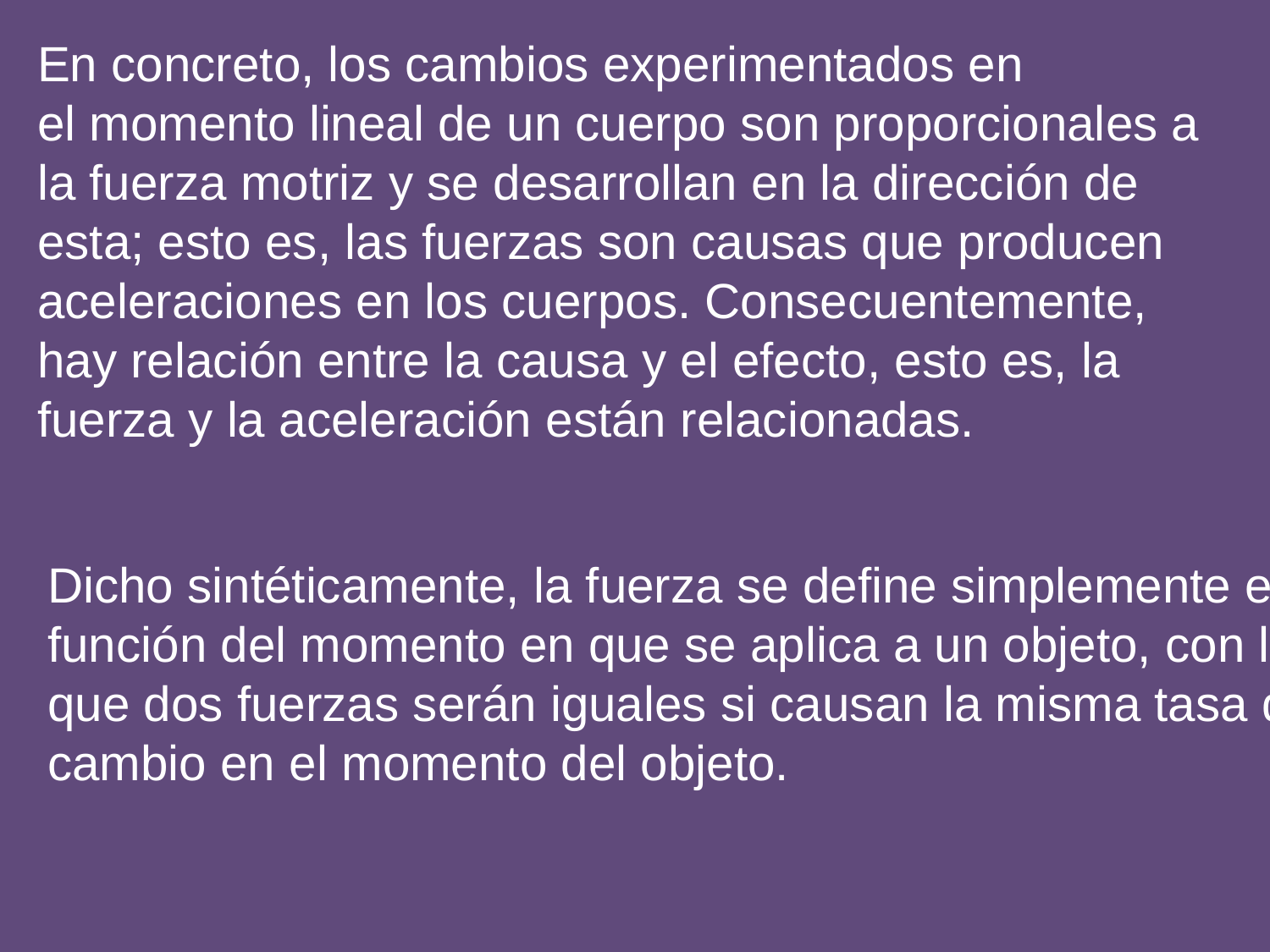

En concreto, los cambios experimentados en el momento lineal de un cuerpo son proporcionales a la fuerza motriz y se desarrollan en la dirección de esta; esto es, las fuerzas son causas que producen aceleraciones en los cuerpos. Consecuentemente, hay relación entre la causa y el efecto, esto es, la fuerza y la aceleración están relacionadas.
Dicho sintéticamente, la fuerza se define simplemente en función del momento en que se aplica a un objeto, con lo que dos fuerzas serán iguales si causan la misma tasa de cambio en el momento del objeto.